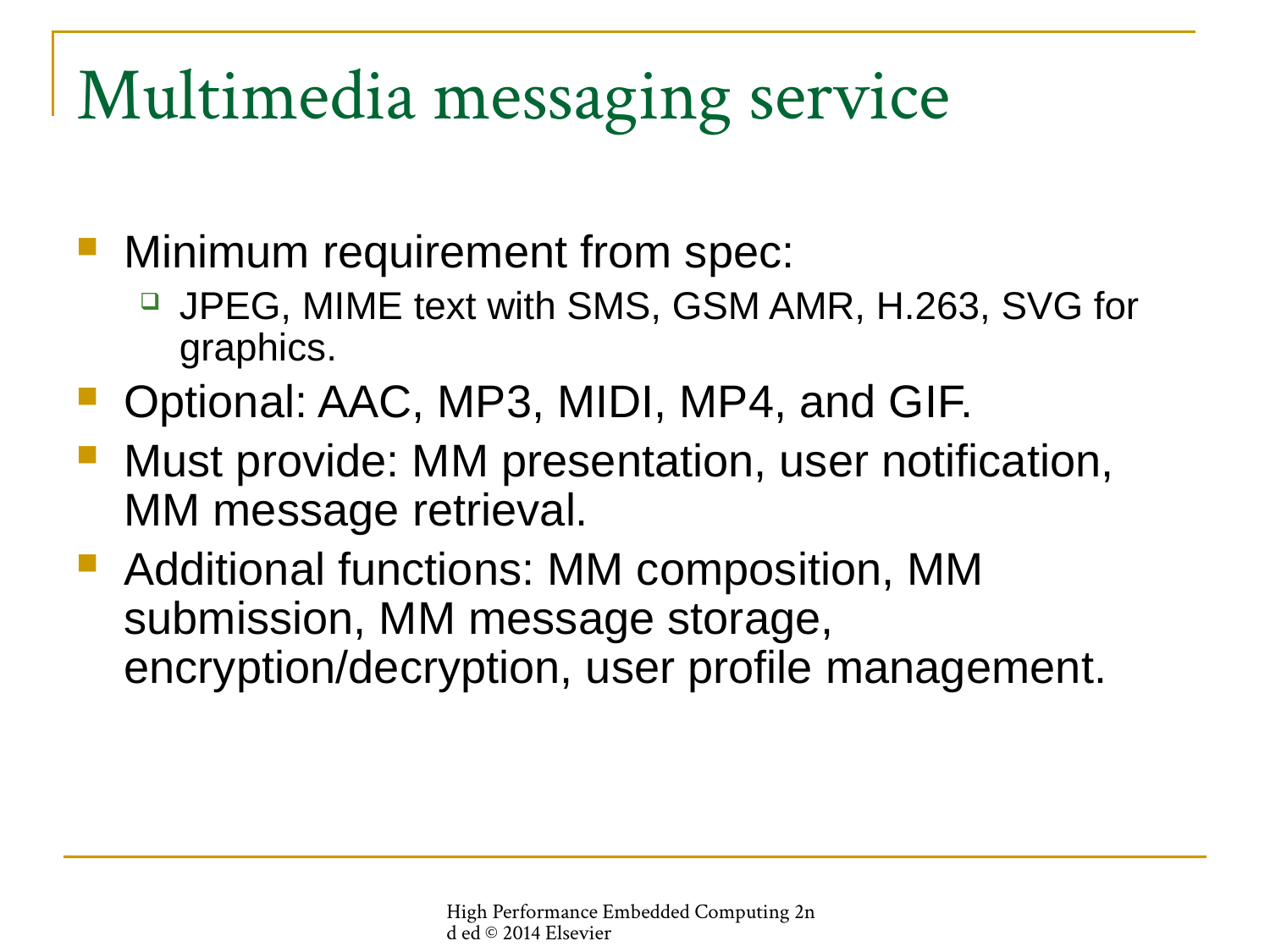

# Multimedia messaging service
Minimum requirement from spec:
JPEG, MIME text with SMS, GSM AMR, H.263, SVG for graphics.
Optional: AAC, MP3, MIDI, MP4, and GIF.
Must provide: MM presentation, user notification, MM message retrieval.
Additional functions: MM composition, MM submission, MM message storage, encryption/decryption, user profile management.
High Performance Embedded Computing 2nd ed © 2014 Elsevier